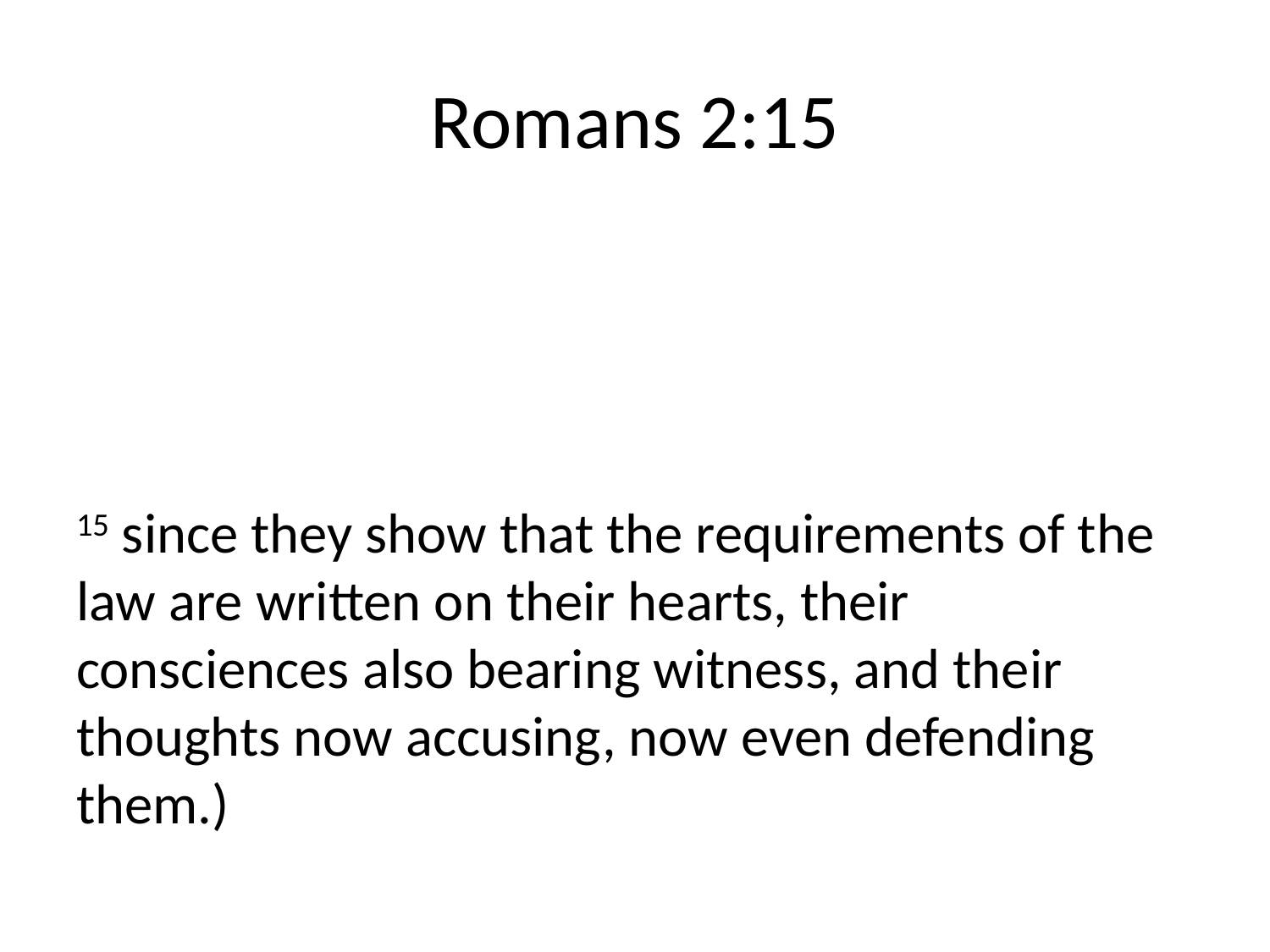

# Romans 2:15

15 since they show that the requirements of the law are written on their hearts, their consciences also bearing witness, and their thoughts now accusing, now even defending them.)